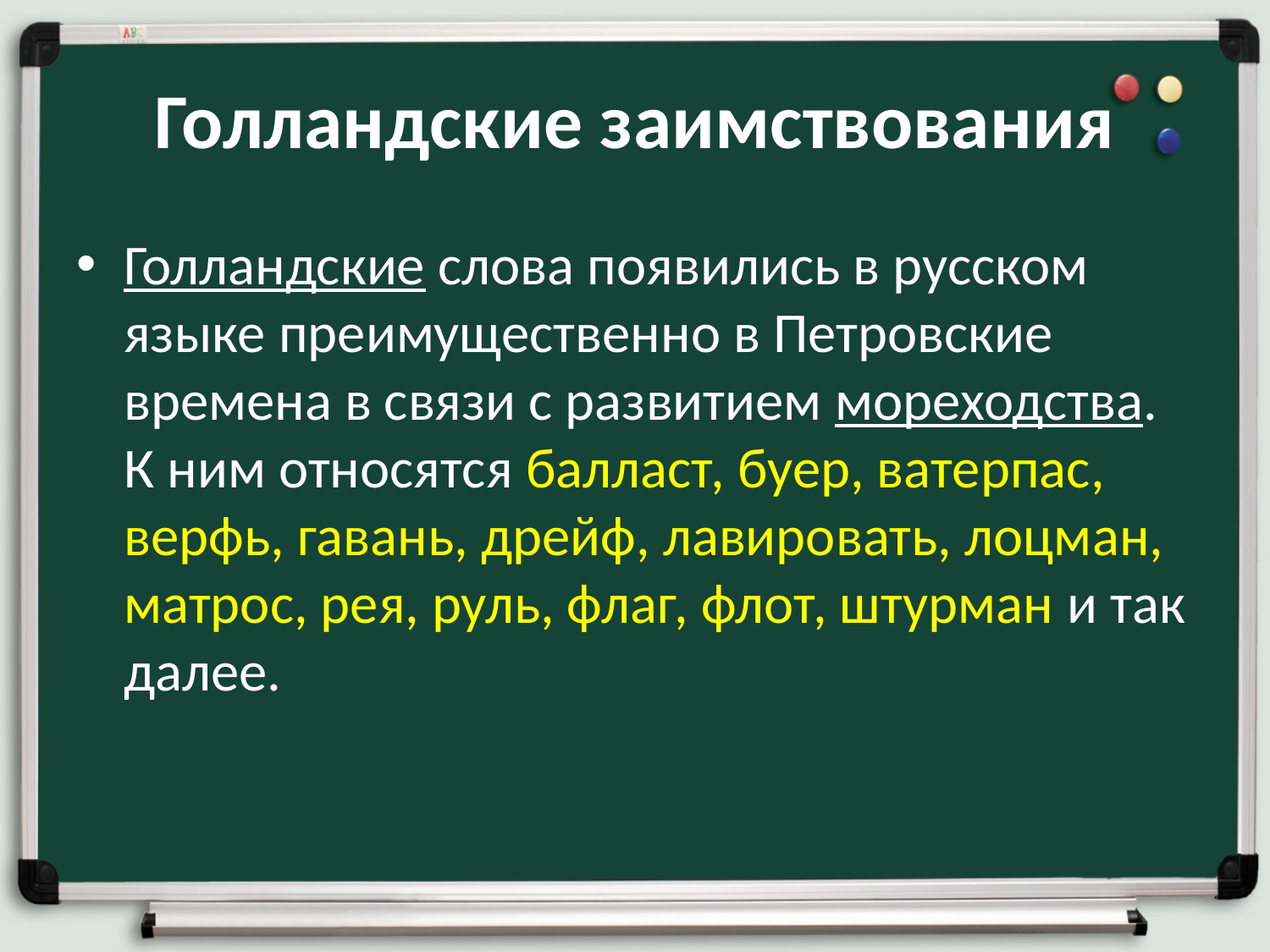

# Голландские заимствования
Голландские слова появились в русском языке преимущественно в Петровские времена в связи с развитием мореходства. К ним относятся балласт, буер, ватерпас, верфь, гавань, дрейф, лавировать, лоцман, матрос, рея, руль, флаг, флот, штурман и так далее.